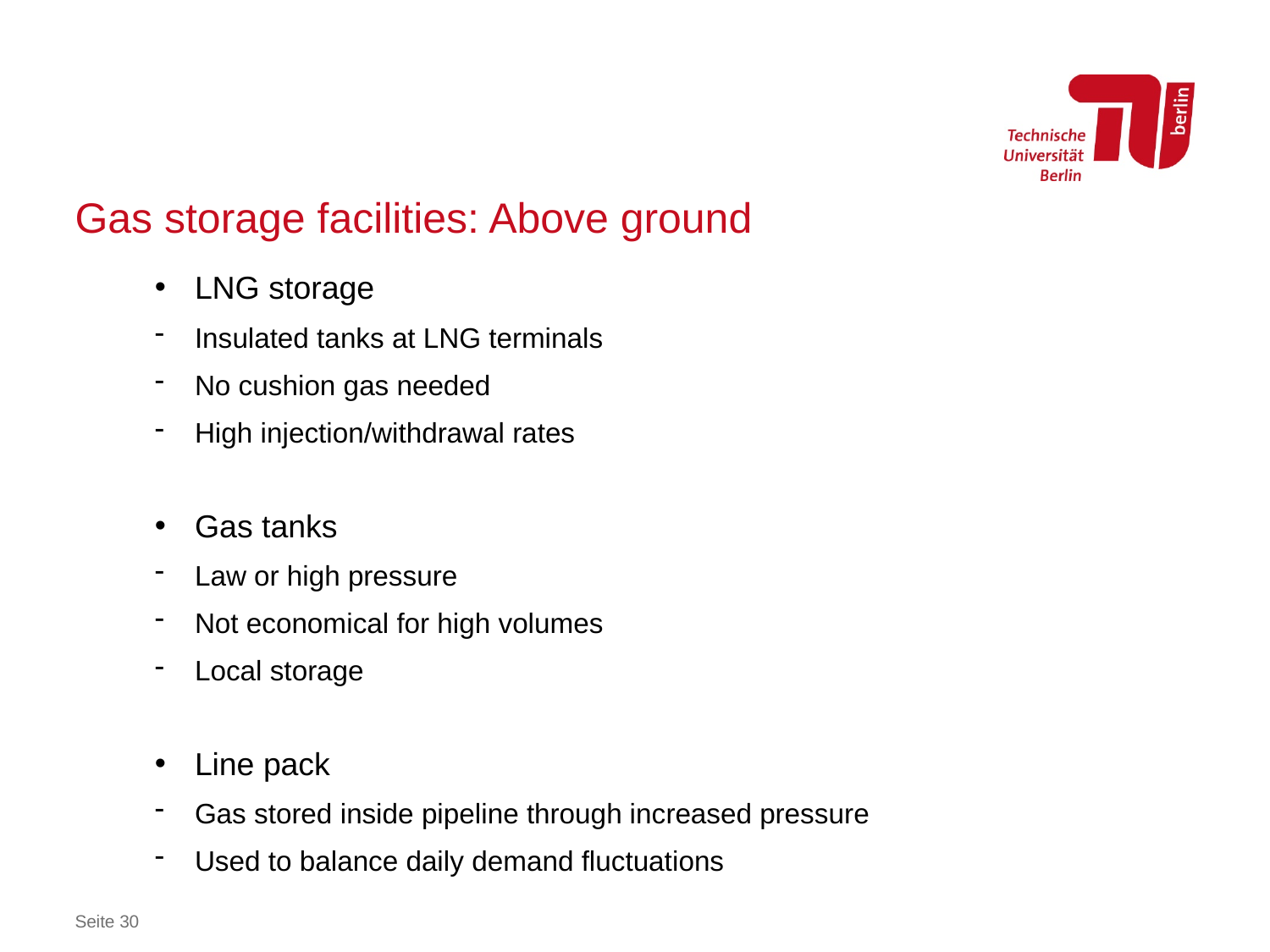

# Gas storage facilities: Above ground
LNG storage
Insulated tanks at LNG terminals
No cushion gas needed
High injection/withdrawal rates

Gas tanks
Law or high pressure
Not economical for high volumes
Local storage

Line pack
Gas stored inside pipeline through increased pressure
Used to balance daily demand fluctuations
Seite 30